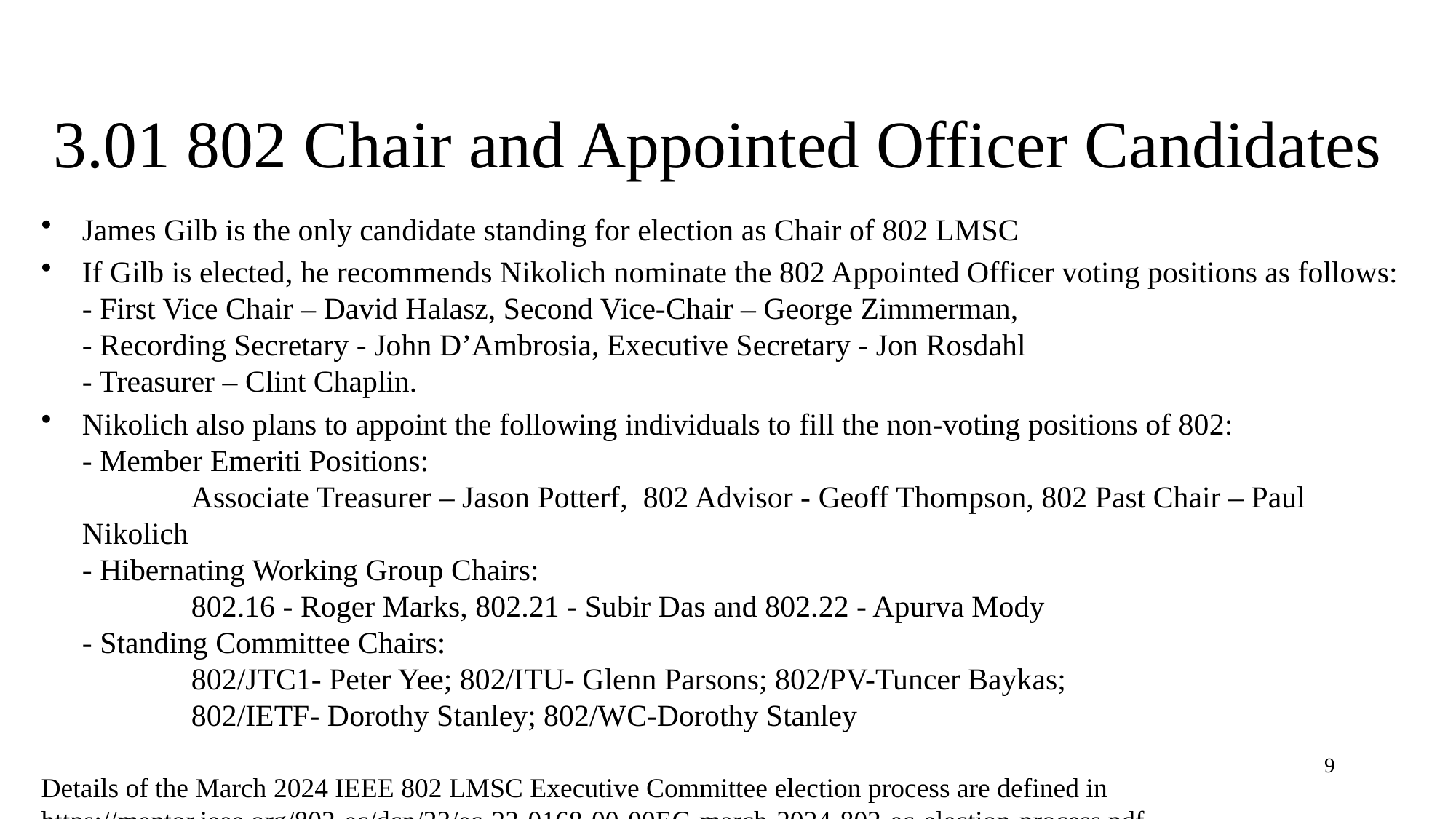

# 3.01 802 Chair and Appointed Officer Candidates
James Gilb is the only candidate standing for election as Chair of 802 LMSC
If Gilb is elected, he recommends Nikolich nominate the 802 Appointed Officer voting positions as follows:
- First Vice Chair – David Halasz, Second Vice-Chair – George Zimmerman,
- Recording Secretary - John D’Ambrosia, Executive Secretary - Jon Rosdahl
- Treasurer – Clint Chaplin.
Nikolich also plans to appoint the following individuals to fill the non-voting positions of 802:
- Member Emeriti Positions:
	Associate Treasurer – Jason Potterf,  802 Advisor - Geoff Thompson, 802 Past Chair – Paul Nikolich
- Hibernating Working Group Chairs:
	802.16 - Roger Marks, 802.21 - Subir Das and 802.22 - Apurva Mody
- Standing Committee Chairs:
	802/JTC1- Peter Yee; 802/ITU- Glenn Parsons; 802/PV-Tuncer Baykas;
	802/IETF- Dorothy Stanley; 802/WC-Dorothy Stanley
Details of the March 2024 IEEE 802 LMSC Executive Committee election process are defined in 
https://mentor.ieee.org/802-ec/dcn/23/ec-23-0168-00-00EC-march-2024-802-ec-election-process.pdf
9